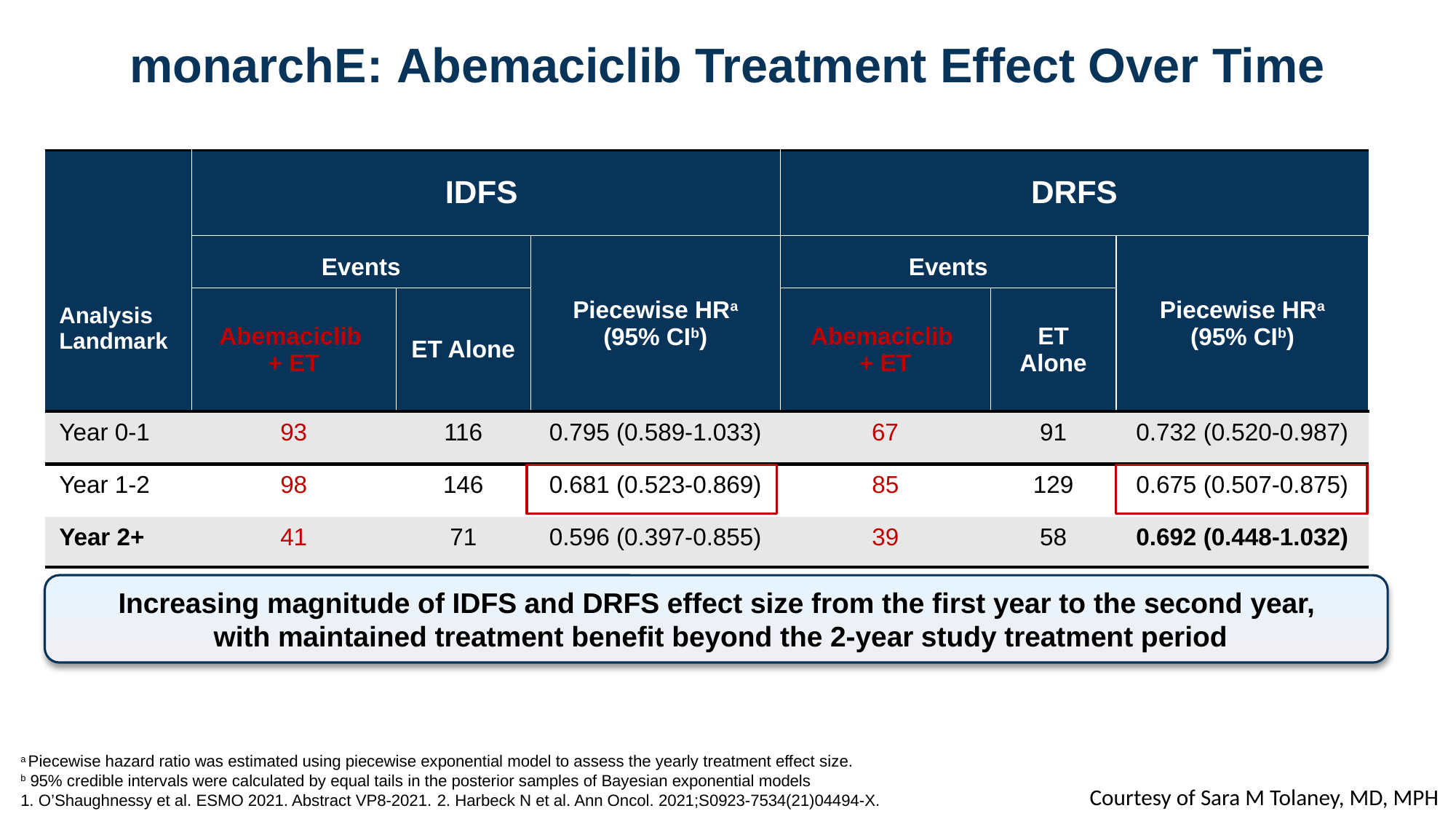

# monarchE: Abemaciclib Treatment Effect Over Time
| Analysis Landmark | IDFS |  |  | DRFS |  |  |
| --- | --- | --- | --- | --- | --- | --- |
| Analysis landmark | Events | Number of events | Piecewise HRa (95% CIb) | Events | Number of events | Piecewise HRa (95% CIb) |
|  | Abemaciclib + ET | ET Alone |  | Abemaciclib + ET | ET Alone |  |
| Year 0-1 | 93 | 116 | 0.795 (0.589-1.033) | 67 | 91 | 0.732 (0.520-0.987) |
| Year 1-2 | 98 | 146 | 0.681 (0.523-0.869) | 85 | 129 | 0.675 (0.507-0.875) |
| Year 2+ | 41 | 71 | 0.596 (0.397-0.855) | 39 | 58 | 0.692 (0.448-1.032) |

Increasing magnitude of IDFS and DRFS effect size from the first year to the second year,
 with maintained treatment benefit beyond the 2-year study treatment period
a Piecewise hazard ratio was estimated using piecewise exponential model to assess the yearly treatment effect size.
b 95% credible intervals were calculated by equal tails in the posterior samples of Bayesian exponential models
1. O’Shaughnessy et al. ESMO 2021. Abstract VP8-2021. 2. Harbeck N et al. Ann Oncol. 2021;S0923-7534(21)04494-X.
Courtesy of Sara M Tolaney, MD, MPH